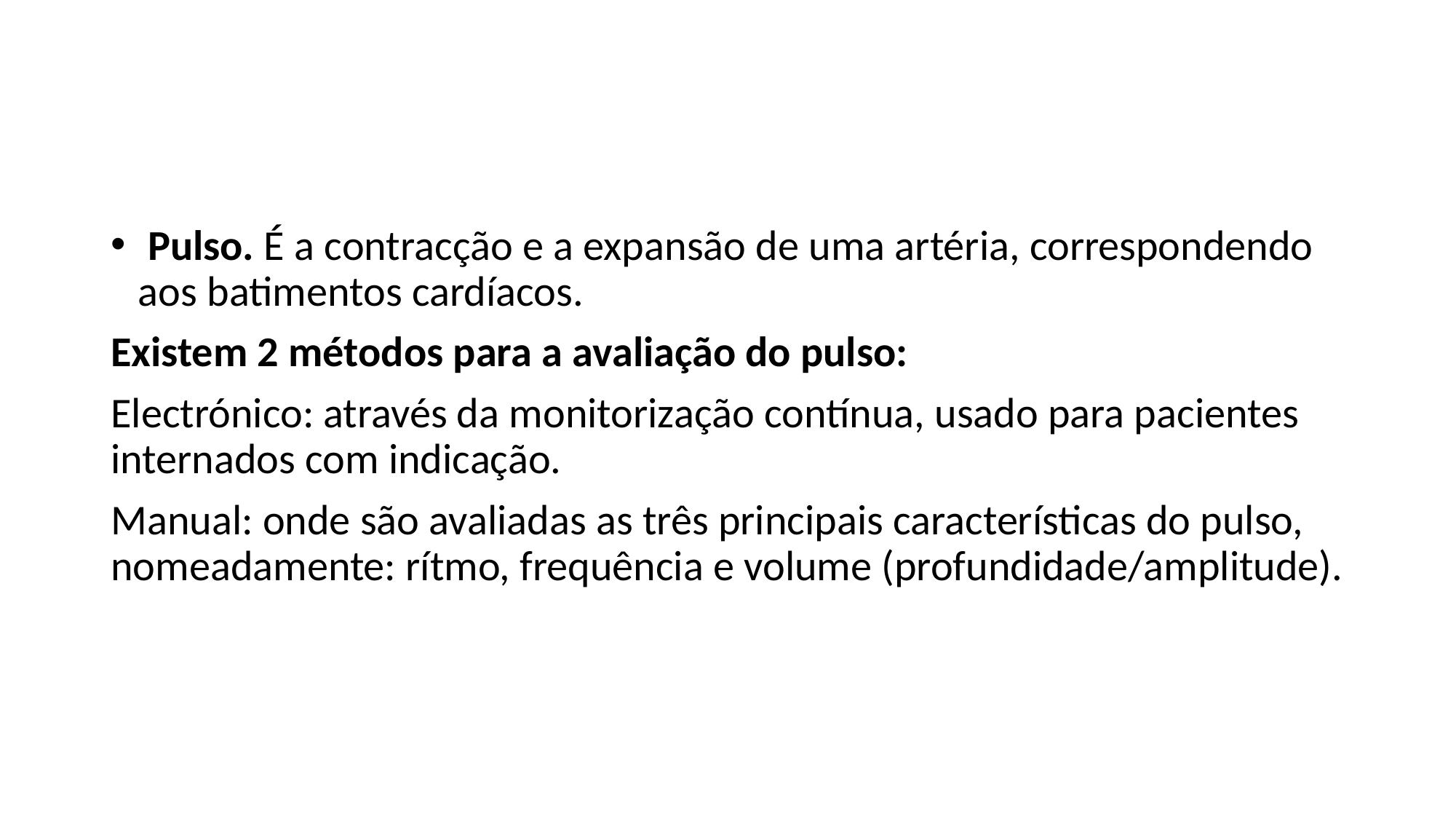

#
 Pulso. É a contracção e a expansão de uma artéria, correspondendo aos batimentos cardíacos.
Existem 2 métodos para a avaliação do pulso:
Electrónico: através da monitorização contínua, usado para pacientes internados com indicação.
Manual: onde são avaliadas as três principais características do pulso, nomeadamente: rítmo, frequência e volume (profundidade/amplitude).